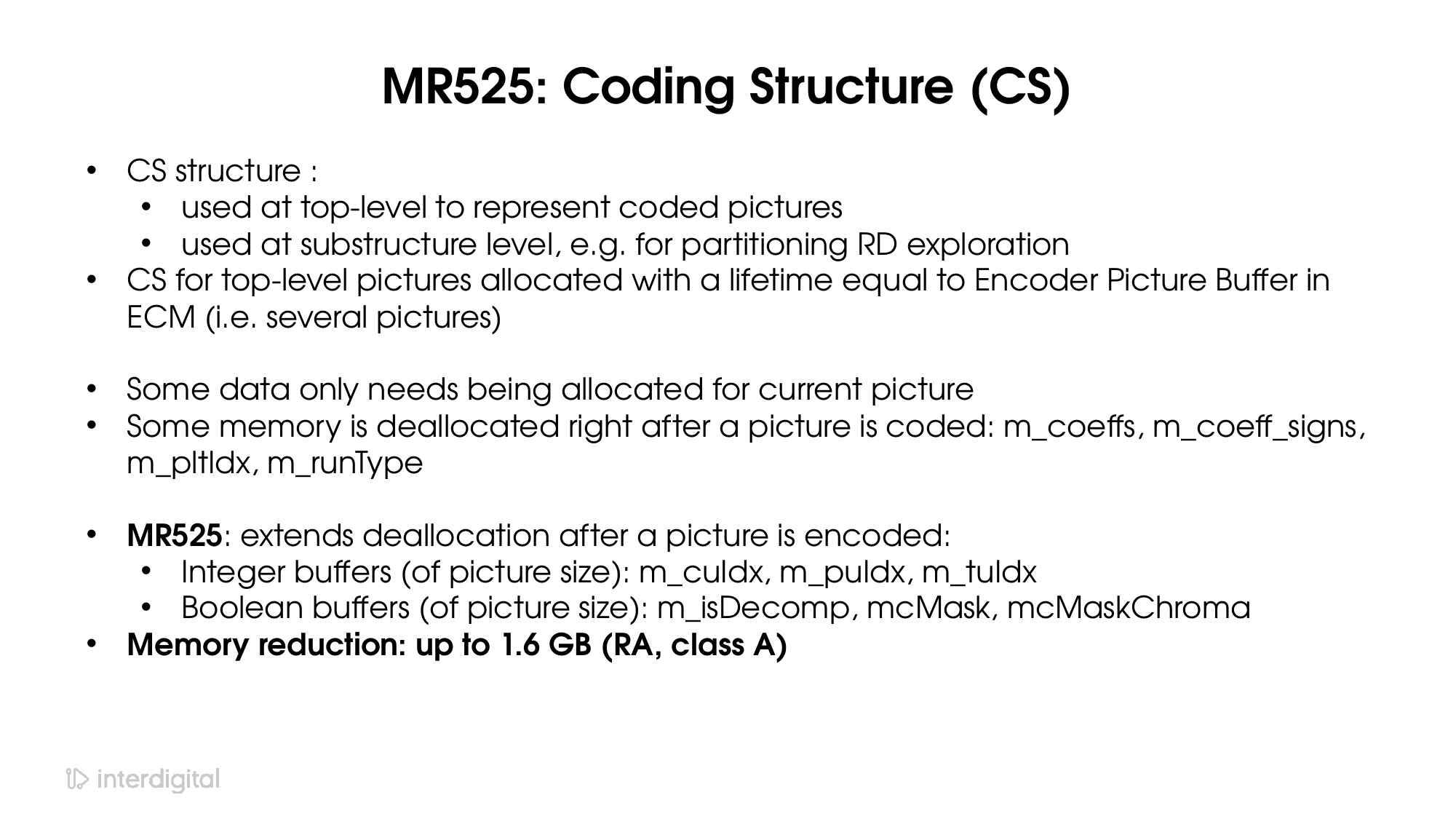

# MR525: Coding Structure (CS)
CS structure :
used at top-level to represent coded pictures
used at substructure level, e.g. for partitioning RD exploration
CS for top-level pictures allocated with a lifetime equal to Encoder Picture Buffer in ECM (i.e. several pictures)

Some data only needs being allocated for current picture
Some memory is deallocated right after a picture is coded: m_coeffs, m_coeff_signs, m_pltIdx, m_runType

MR525: extends deallocation after a picture is encoded:
Integer buffers (of picture size): m_cuIdx, m_puIdx, m_tuIdx
Boolean buffers (of picture size): m_isDecomp, mcMask, mcMaskChroma
Memory reduction: up to 1.6 GB (RA, class A)